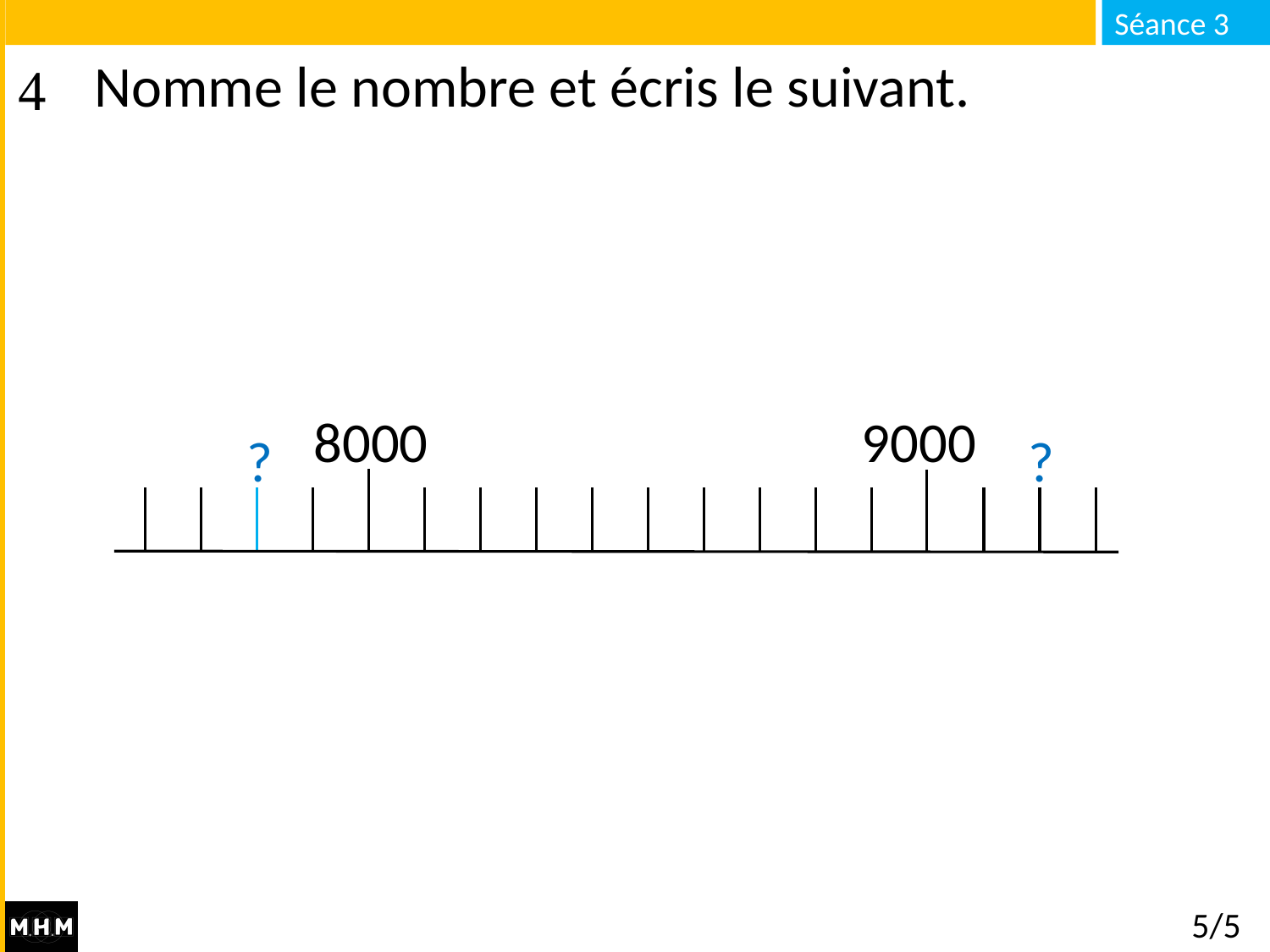

# Nomme le nombre et écris le suivant.
8000
9000
?
?
5/5